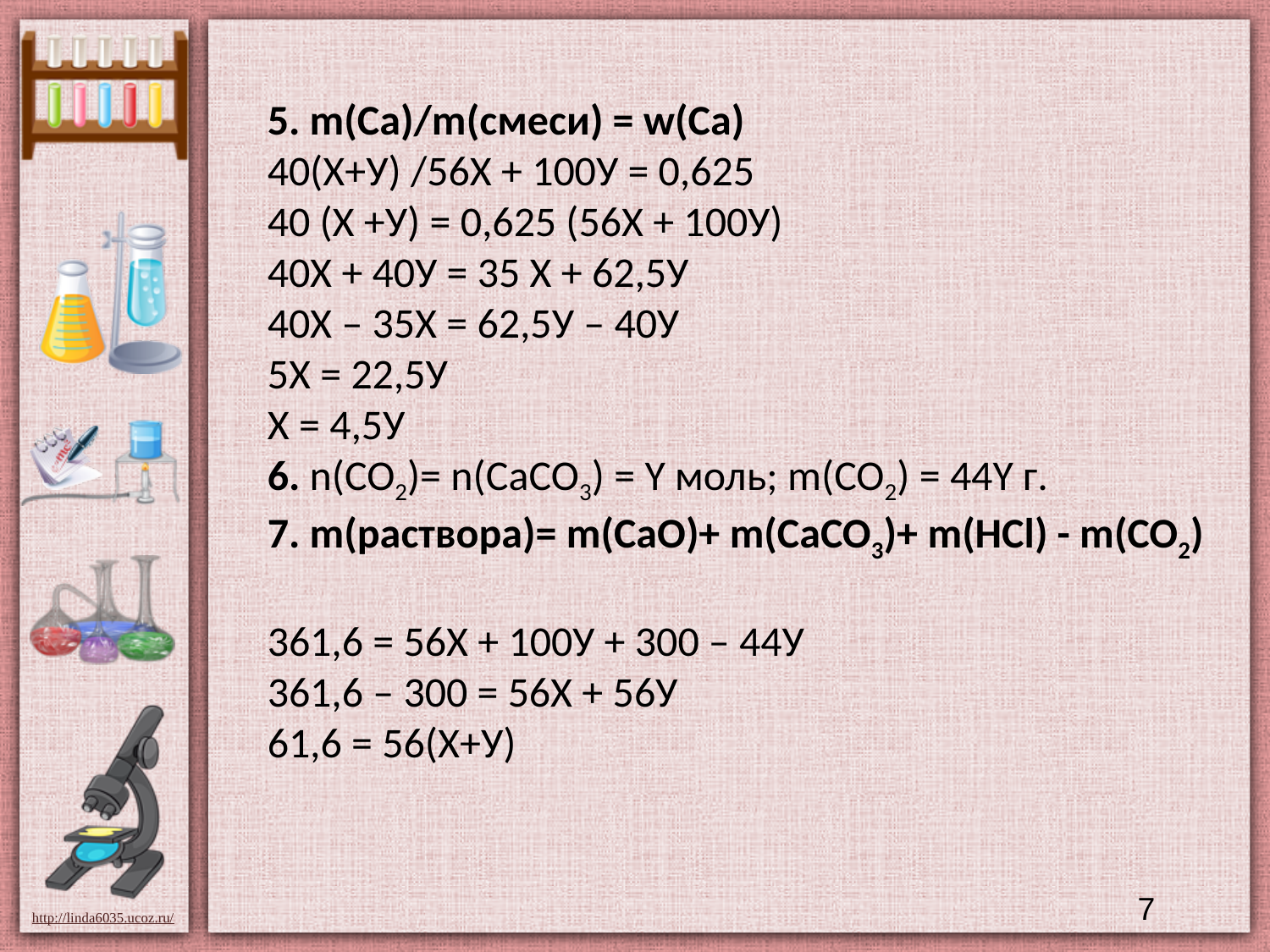

5. m(Ca)/m(смеси) = w(Ca)
40(Х+У) /56Х + 100У = 0,625
40 (Х +У) = 0,625 (56Х + 100У)
40Х + 40У = 35 Х + 62,5У
40Х – 35Х = 62,5У – 40У
5Х = 22,5У
Х = 4,5У
6. n(CO2)= n(CaCO3) = Y моль; m(CO2) = 44Y г.
7. m(раствора)= m(CaO)+ m(CaCO3)+ m(HCl) - m(CO2)
361,6 = 56Х + 100У + 300 – 44У
361,6 – 300 = 56Х + 56У
61,6 = 56(Х+У)
7